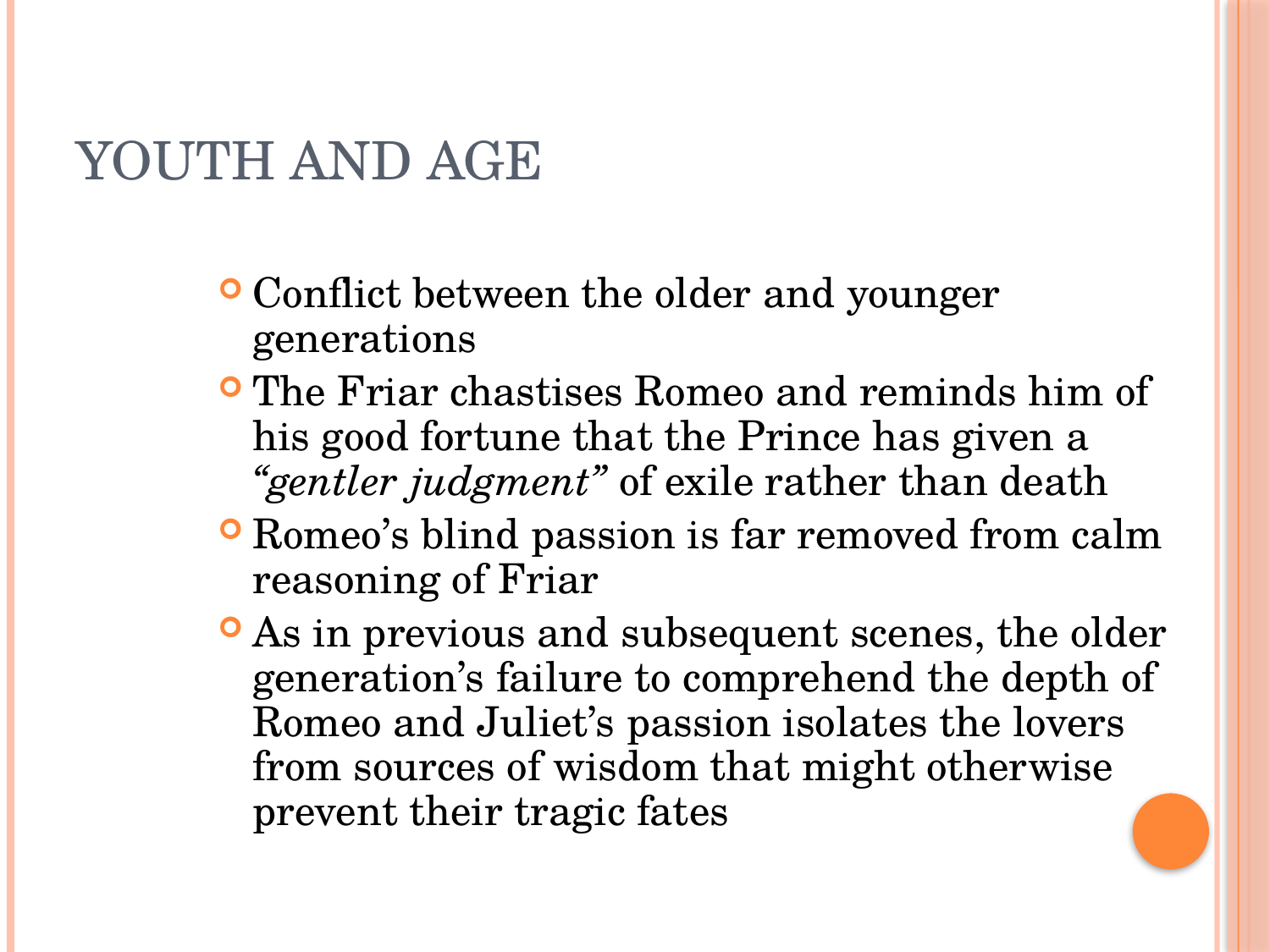

# Youth and Age
Conflict between the older and younger generations
The Friar chastises Romeo and reminds him of his good fortune that the Prince has given a “gentler judgment” of exile rather than death
Romeo’s blind passion is far removed from calm reasoning of Friar
As in previous and subsequent scenes, the older generation’s failure to comprehend the depth of Romeo and Juliet’s passion isolates the lovers from sources of wisdom that might otherwise prevent their tragic fates